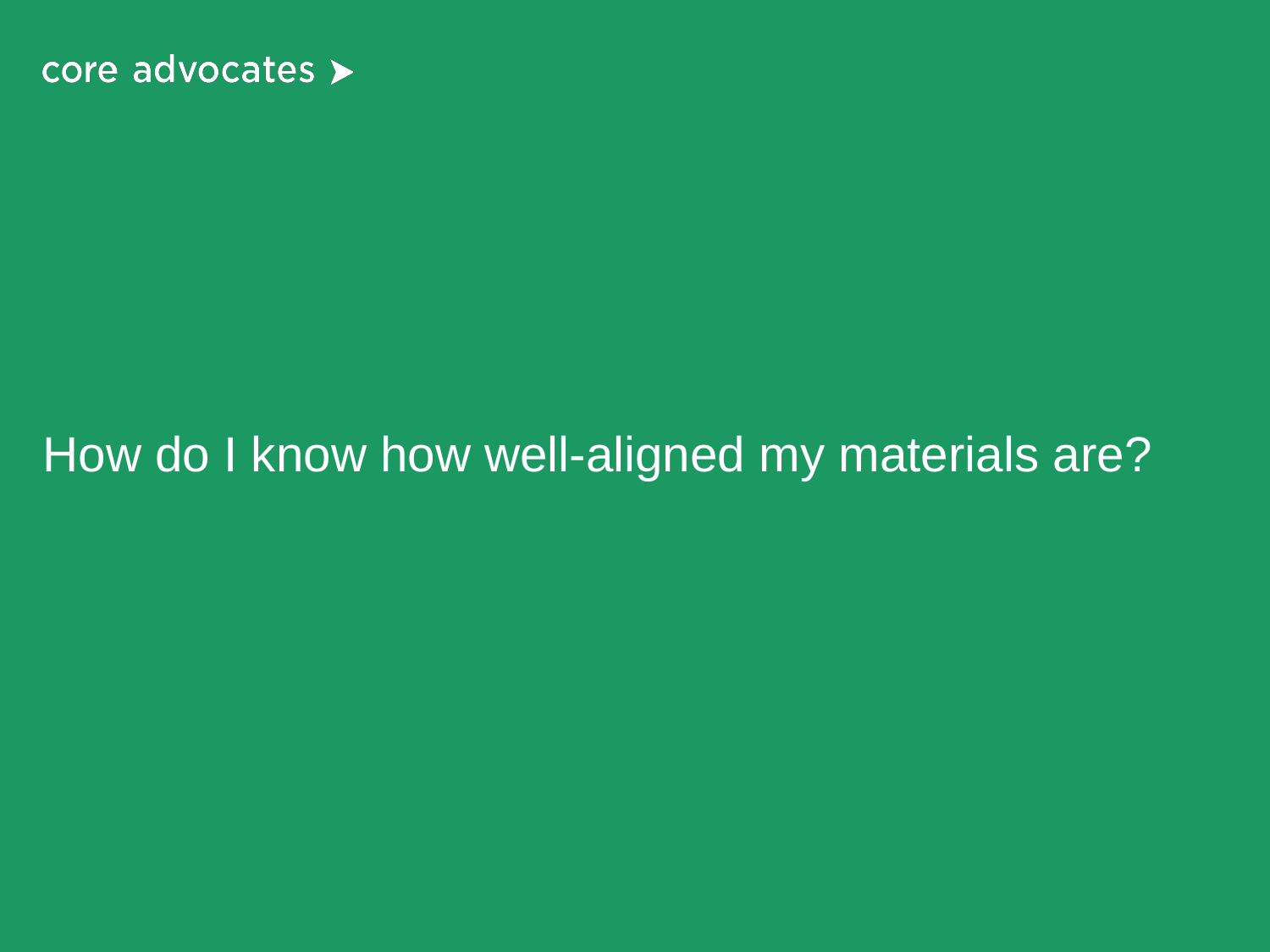

# How do I know how well-aligned my materials are?